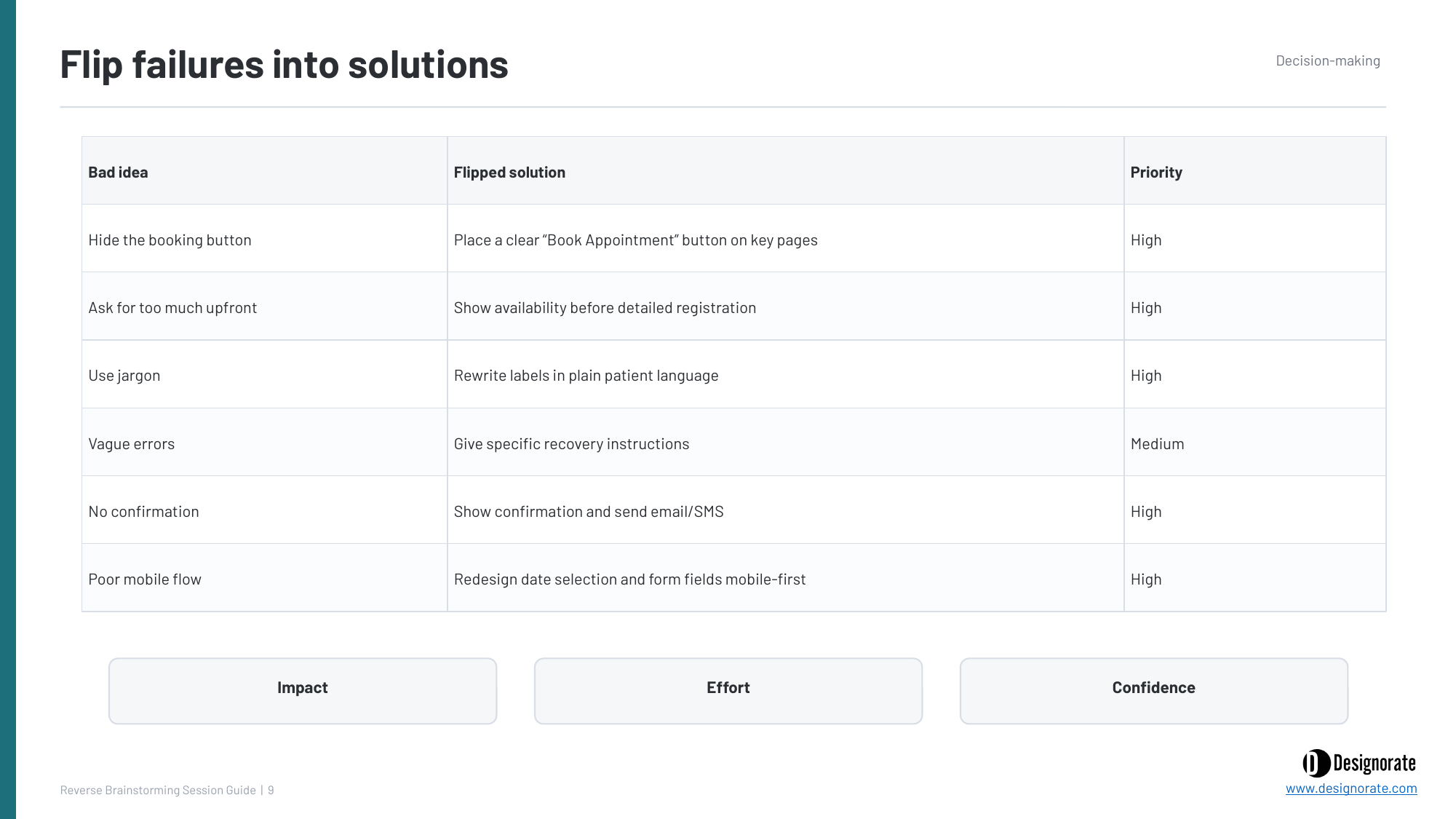

Flip failures into solutions
Decision-making

Bad idea
Flipped solution
Priority

Hide the booking button
Place a clear “Book Appointment” button on key pages
High

Ask for too much upfront
Show availability before detailed registration
High

Use jargon
Rewrite labels in plain patient language
High

Vague errors
Give specific recovery instructions
Medium

No confirmation
Show confirmation and send email/SMS
High

Poor mobile flow
Redesign date selection and form fields mobile-first
High

Impact
Effort
Confidence
Reverse Brainstorming Session Guide  |  9